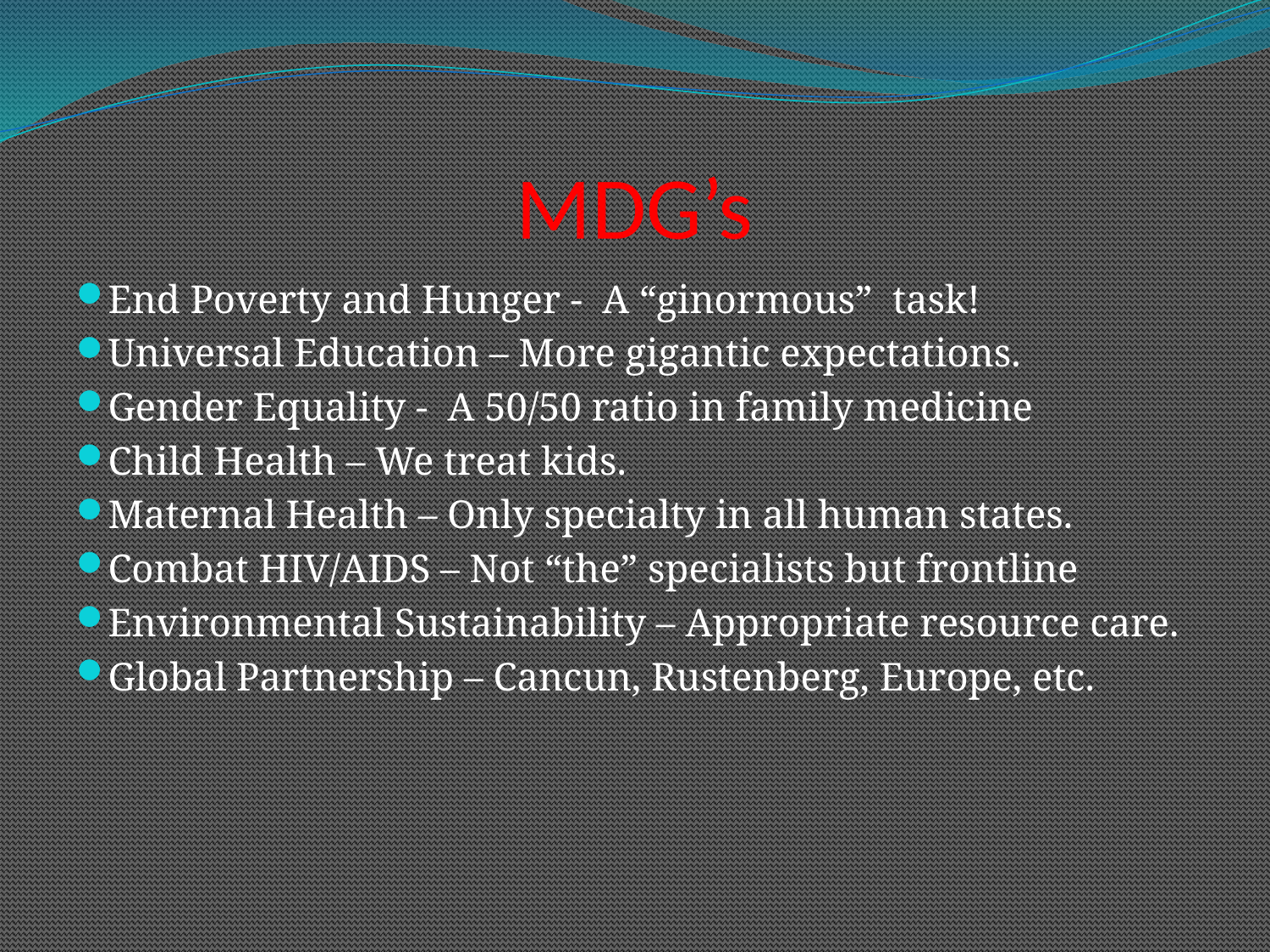

# MDG’s
End Poverty and Hunger -  A “ginormous”  task!
Universal Education – More gigantic expectations.
Gender Equality -  A 50/50 ratio in family medicine
Child Health – We treat kids.
Maternal Health – Only specialty in all human states.
Combat HIV/AIDS – Not “the” specialists but frontline
Environmental Sustainability – Appropriate resource care.
Global Partnership – Cancun, Rustenberg, Europe, etc.